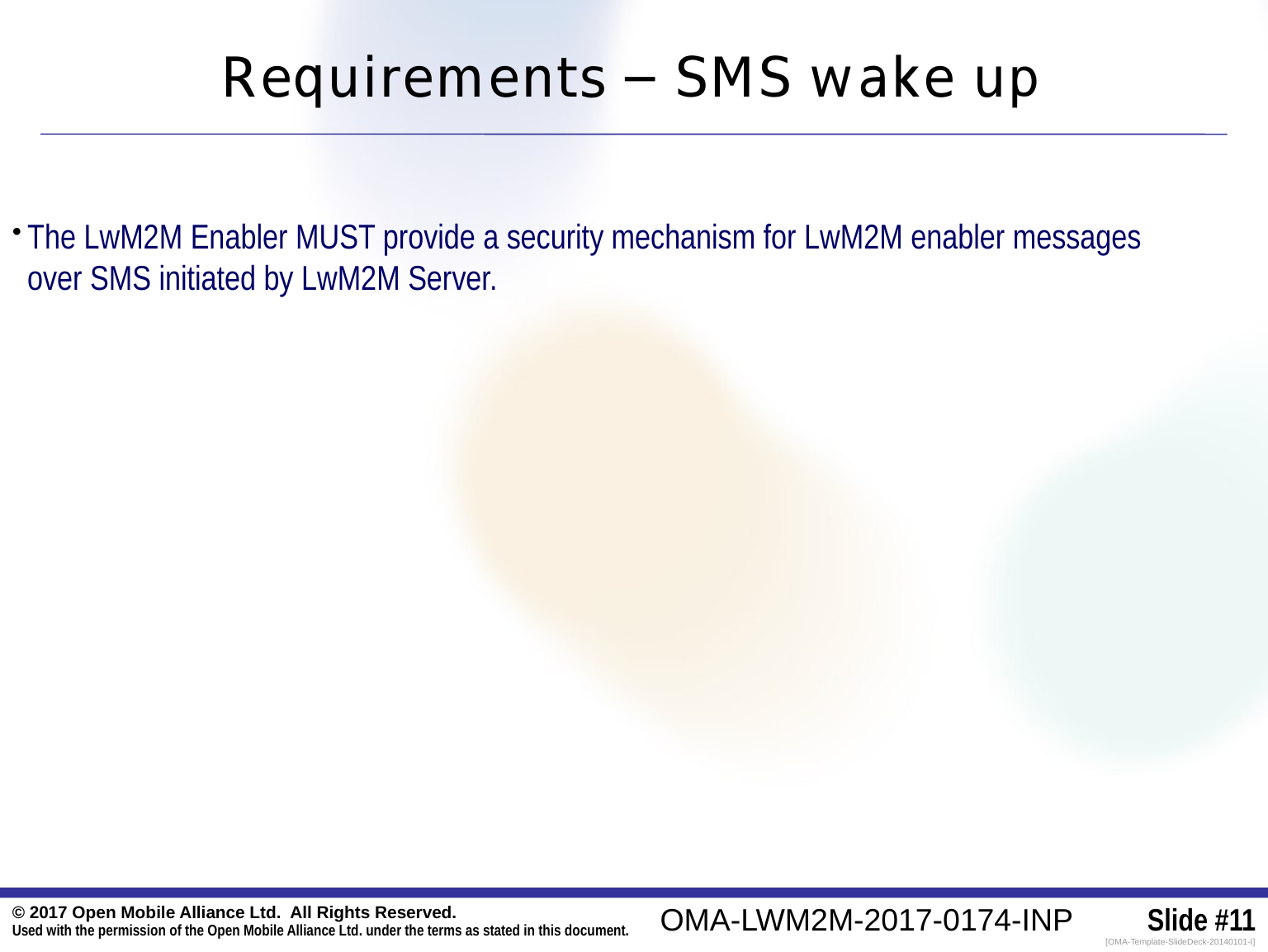

# Requirements – SMS wake up

The LwM2M Enabler MUST provide a security mechanism for LwM2M enabler messages over SMS initiated by LwM2M Server.